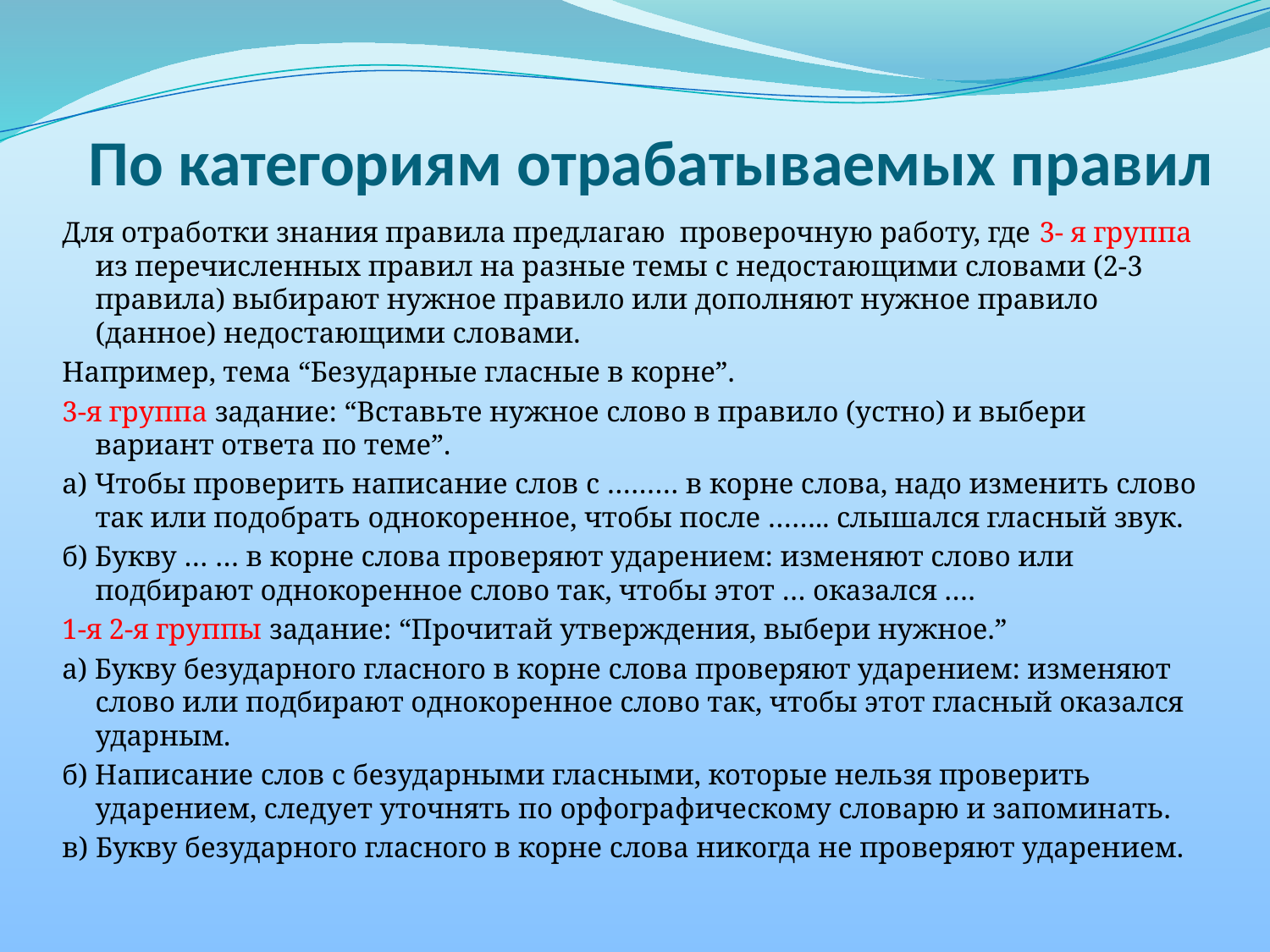

# По категориям отрабатываемых правил
Для отработки знания правила предлагаю  проверочную работу, где 3- я группа из перечисленных правил на разные темы с недостающими словами (2-3 правила) выбирают нужное правило или дополняют нужное правило (данное) недостающими словами.
Например, тема “Безударные гласные в корне”.
3-я группа задание: “Вставьте нужное слово в правило (устно) и выбери вариант ответа по теме”.
а) Чтобы проверить написание слов с ……… в корне слова, надо изменить слово так или подобрать однокоренное, чтобы после …….. слышался гласный звук.
б) Букву … … в корне слова проверяют ударением: изменяют слово или подбирают однокоренное слово так, чтобы этот … оказался ….
1-я 2-я группы задание: “Прочитай утверждения, выбери нужное.”
а) Букву безударного гласного в корне слова проверяют ударением: изменяют слово или подбирают однокоренное слово так, чтобы этот гласный оказался ударным.
б) Написание слов с безударными гласными, которые нельзя проверить ударением, следует уточнять по орфографическому словарю и запоминать.
в) Букву безударного гласного в корне слова никогда не проверяют ударением.